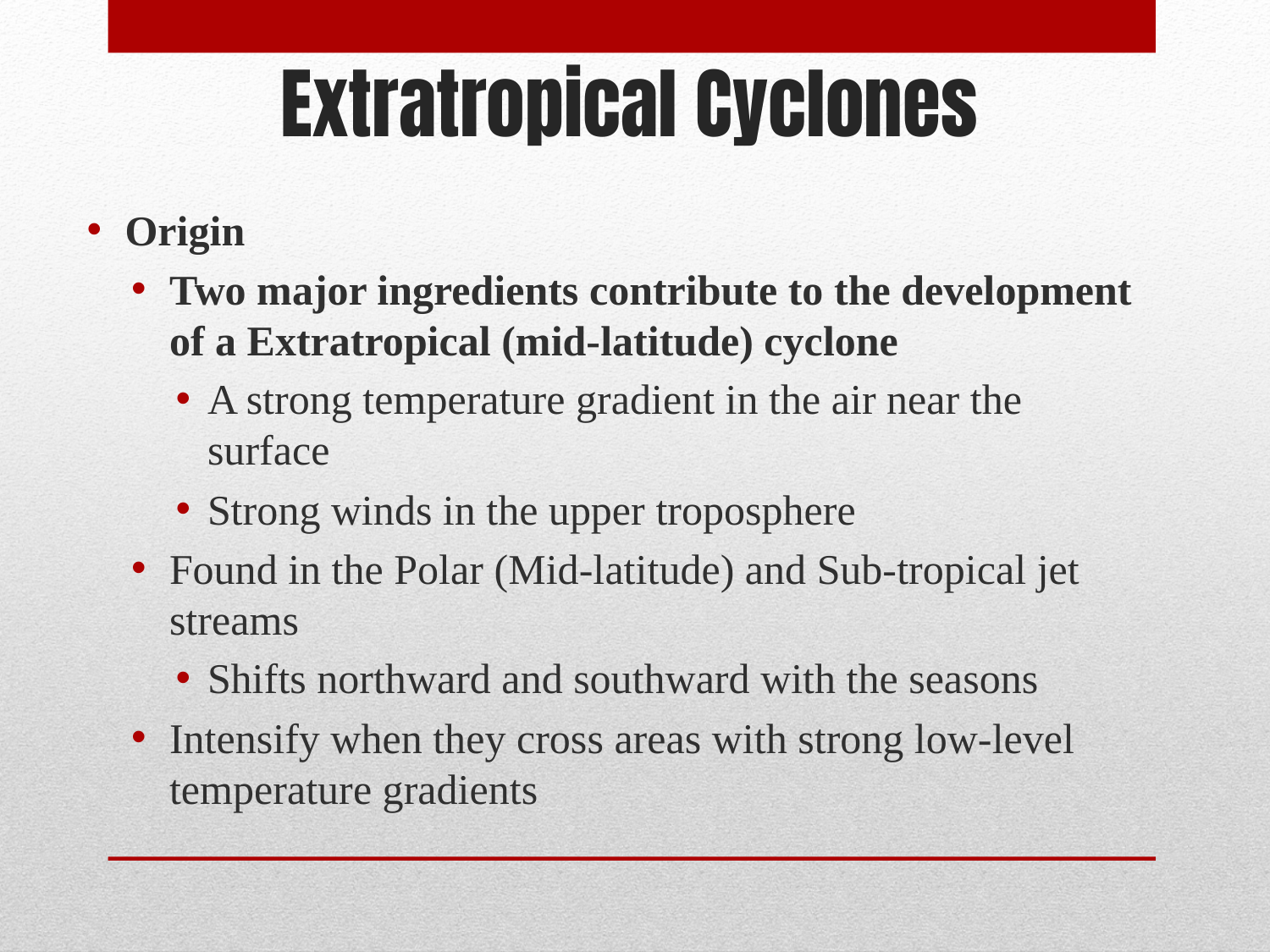

Extratropical Cyclones
Origin
Two major ingredients contribute to the development of a Extratropical (mid-latitude) cyclone
A strong temperature gradient in the air near the surface
Strong winds in the upper troposphere
Found in the Polar (Mid-latitude) and Sub-tropical jet streams
Shifts northward and southward with the seasons
Intensify when they cross areas with strong low-level temperature gradients